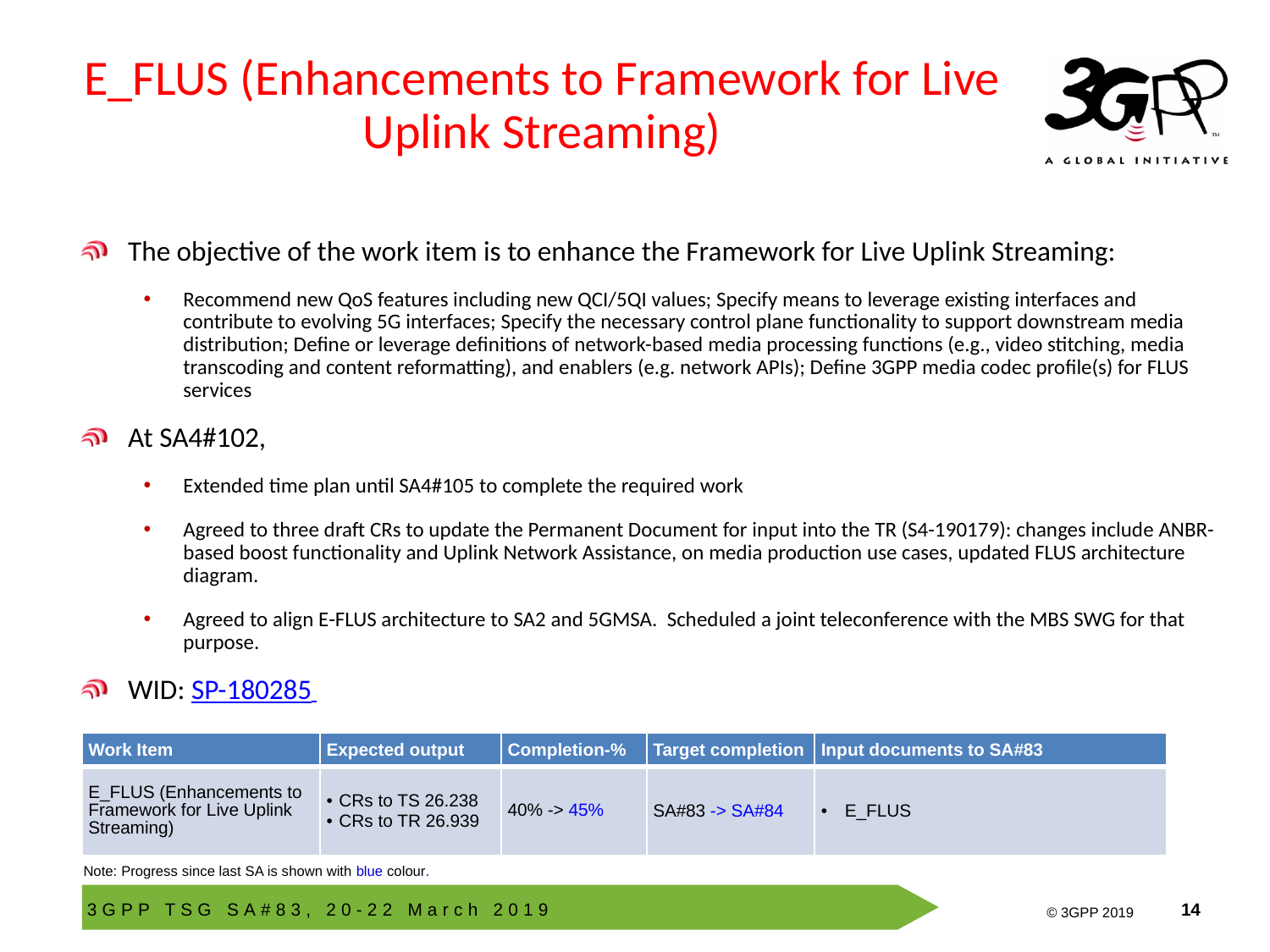

# E_FLUS (Enhancements to Framework for Live Uplink Streaming)
The objective of the work item is to enhance the Framework for Live Uplink Streaming:
Recommend new QoS features including new QCI/5QI values; Specify means to leverage existing interfaces and contribute to evolving 5G interfaces; Specify the necessary control plane functionality to support downstream media distribution; Define or leverage definitions of network-based media processing functions (e.g., video stitching, media transcoding and content reformatting), and enablers (e.g. network APIs); Define 3GPP media codec profile(s) for FLUS services
At SA4#102,
Extended time plan until SA4#105 to complete the required work
Agreed to three draft CRs to update the Permanent Document for input into the TR (S4-190179): changes include ANBR-based boost functionality and Uplink Network Assistance, on media production use cases, updated FLUS architecture diagram.
Agreed to align E-FLUS architecture to SA2 and 5GMSA.  Scheduled a joint teleconference with the MBS SWG for that purpose.
WID: SP-180285

| Work Item | Expected output | Completion-% | Target completion | Input documents to SA#83 |
| --- | --- | --- | --- | --- |
| E\_FLUS (Enhancements to Framework for Live Uplink Streaming) | CRs to TS 26.238 CRs to TR 26.939 | 40% -> 45% | SA#83 -> SA#84 | E\_FLUS |
Note: Progress since last SA is shown with blue colour.